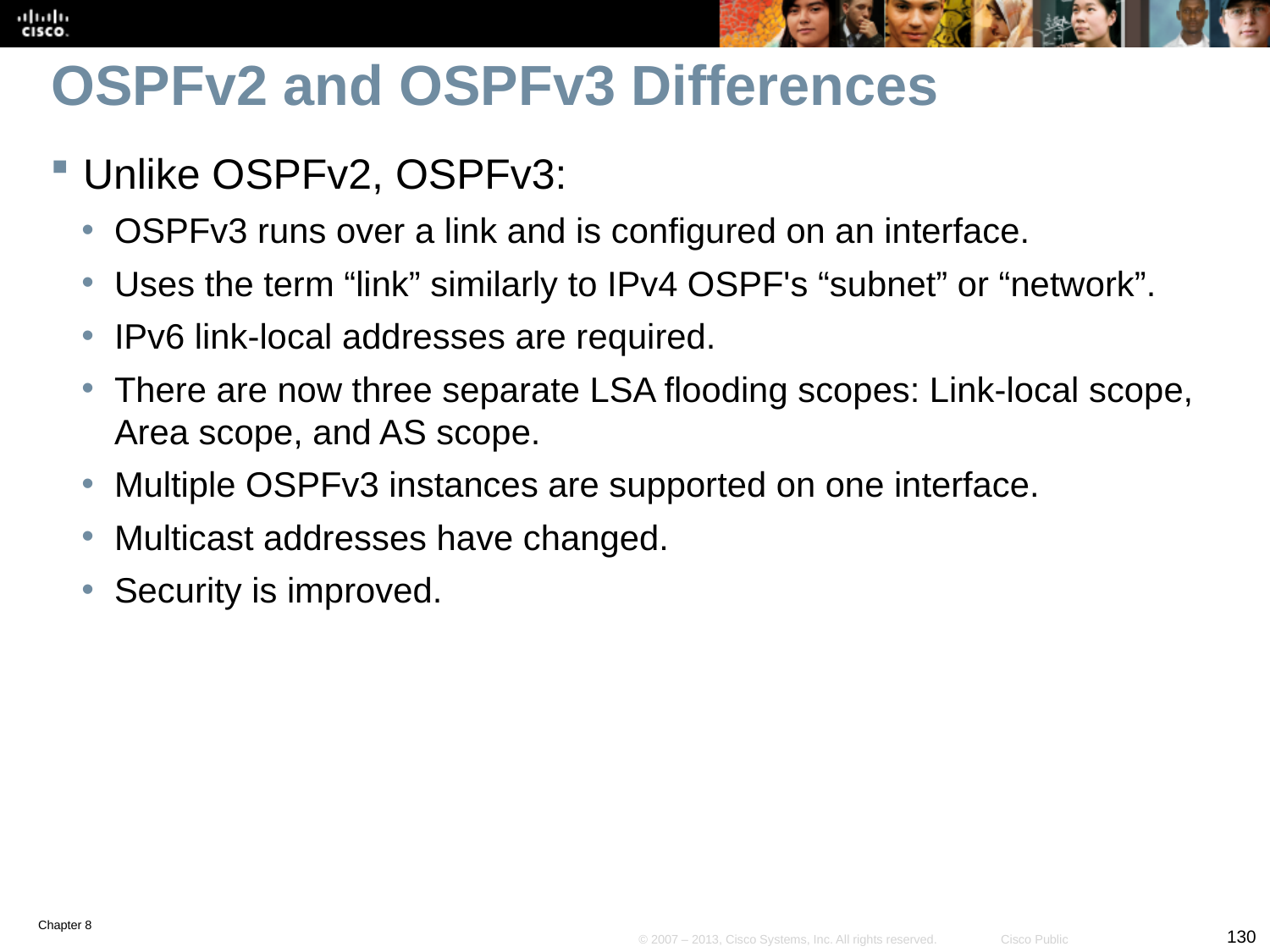

# OSPFv2 and OSPFv3 Differences
Unlike OSPFv2, OSPFv3:
OSPFv3 runs over a link and is configured on an interface.
Uses the term “link” similarly to IPv4 OSPF's “subnet” or “network”.
IPv6 link-local addresses are required.
There are now three separate LSA flooding scopes: Link-local scope, Area scope, and AS scope.
Multiple OSPFv3 instances are supported on one interface.
Multicast addresses have changed.
Security is improved.